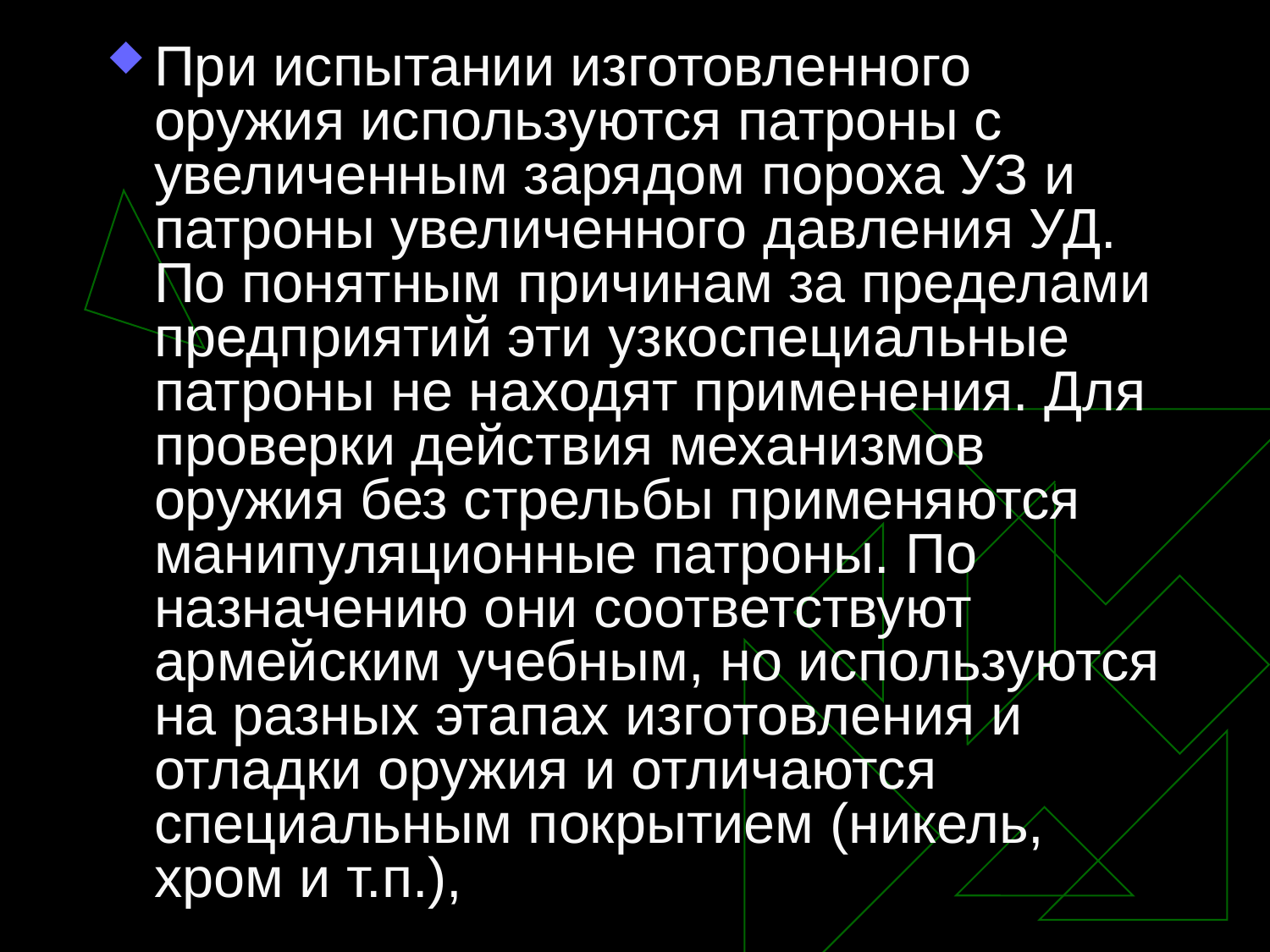

При испытании изготовленного оружия используются патроны с увеличенным зарядом пороха УЗ и патроны увеличенного давления УД. По понятным причинам за пределами предприятий эти узкоспециальные патроны не находят применения. Для проверки действия механизмов оружия без стрельбы применяются манипуляционные патроны. По назначению они соответствуют армейским учебным, но используются на разных этапах изготовления и отладки оружия и отличаются специальным покрытием (никель, хром и т.п.),